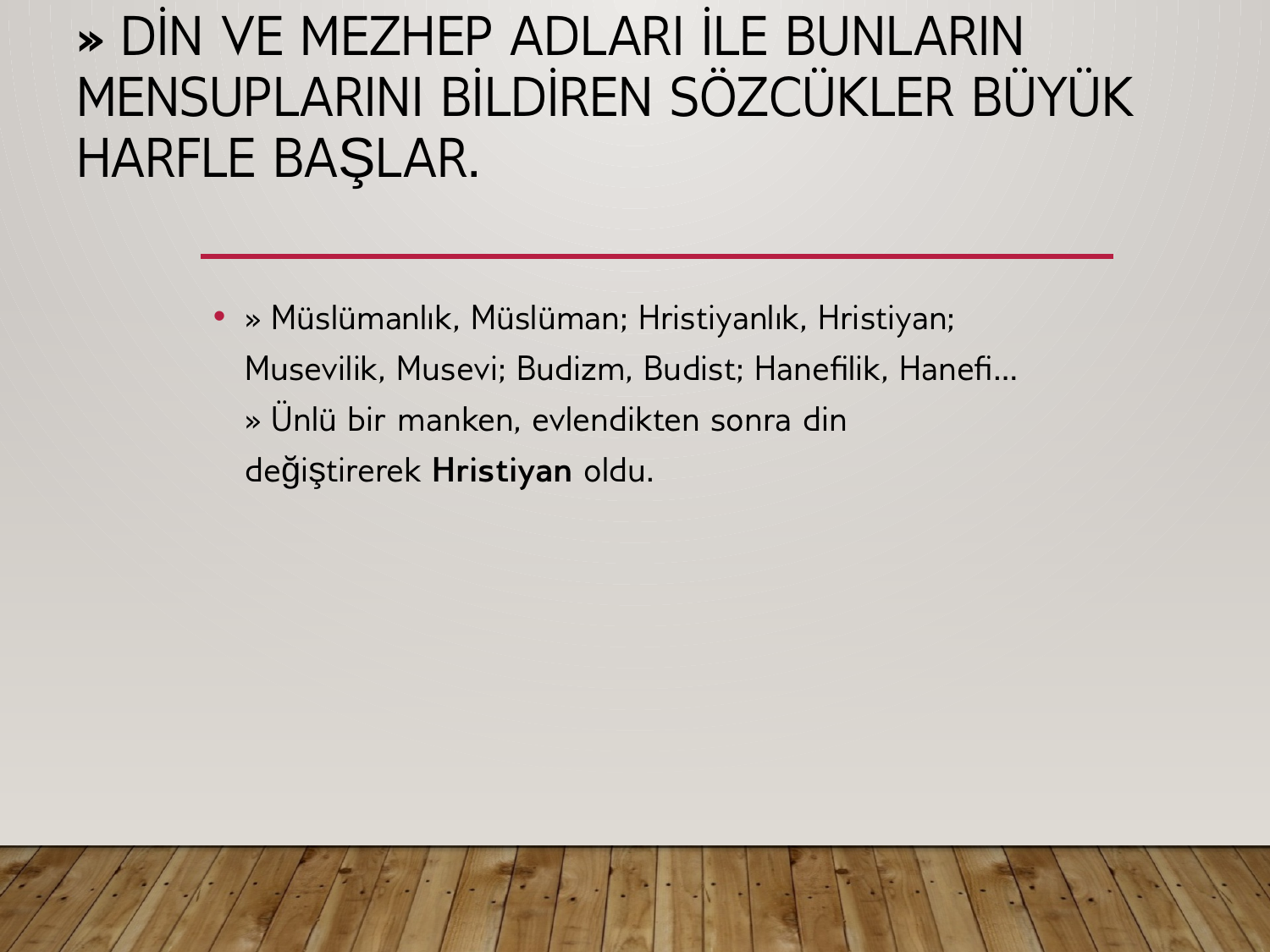

# » Din ve mezhep adları ile bunların mensuplarını bildiren sözcükler büyük harfle başlar.
» Müslümanlık, Müslüman; Hristiyanlık, Hristiyan; Musevilik, Musevi; Budizm, Budist; Hanefilik, Hanefi…
» Ünlü bir manken, evlendikten sonra din değiştirerek Hristiyan oldu.